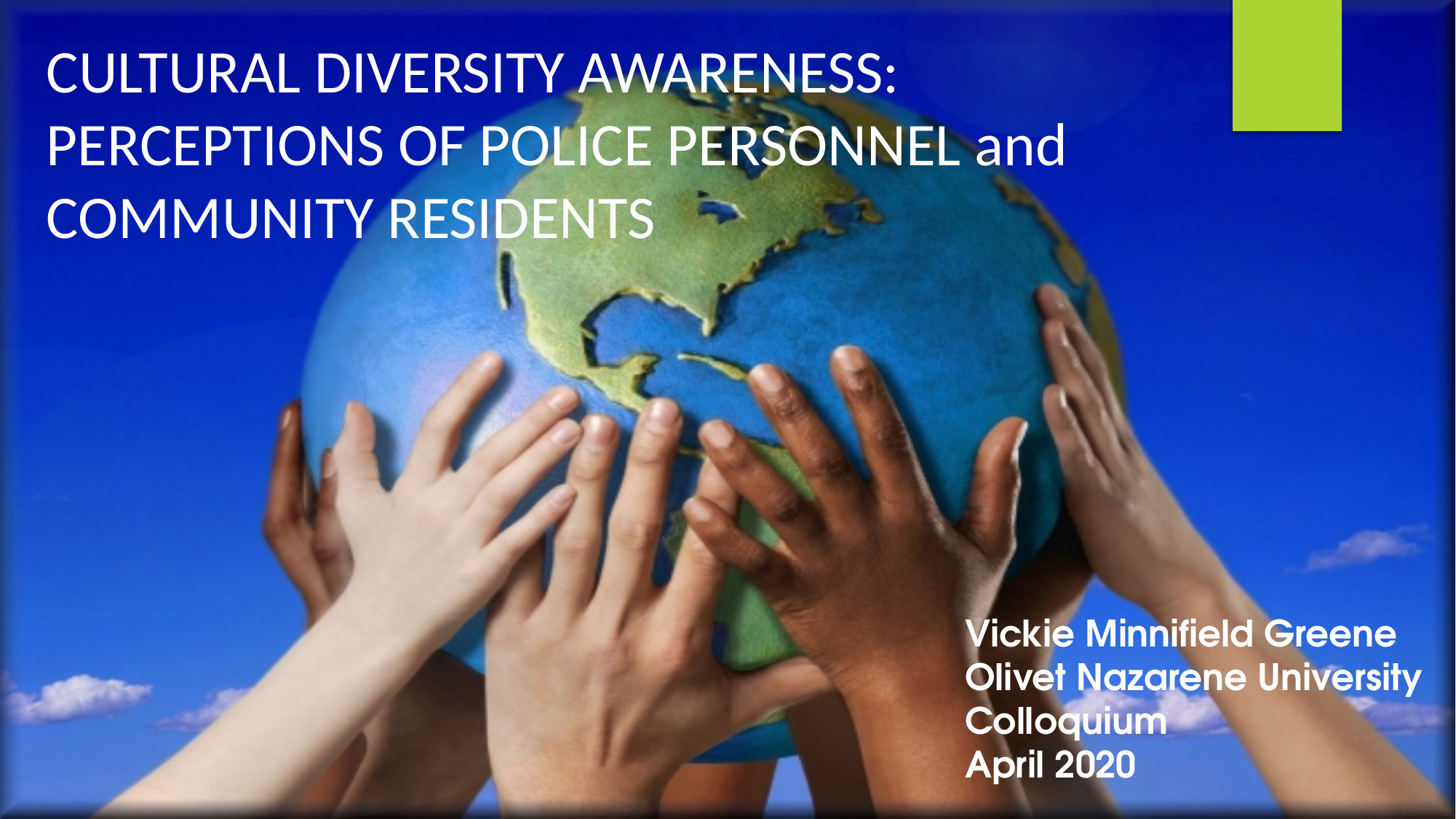

CULTURAL DIVERSITY AWARENESS:
PERCEPTIONS OF POLICE PERSONNEL and COMMUNITY RESIDENTS
#
Vickie Minnifield Greene
Olivet Nazarene University
Colloquium
April 2020